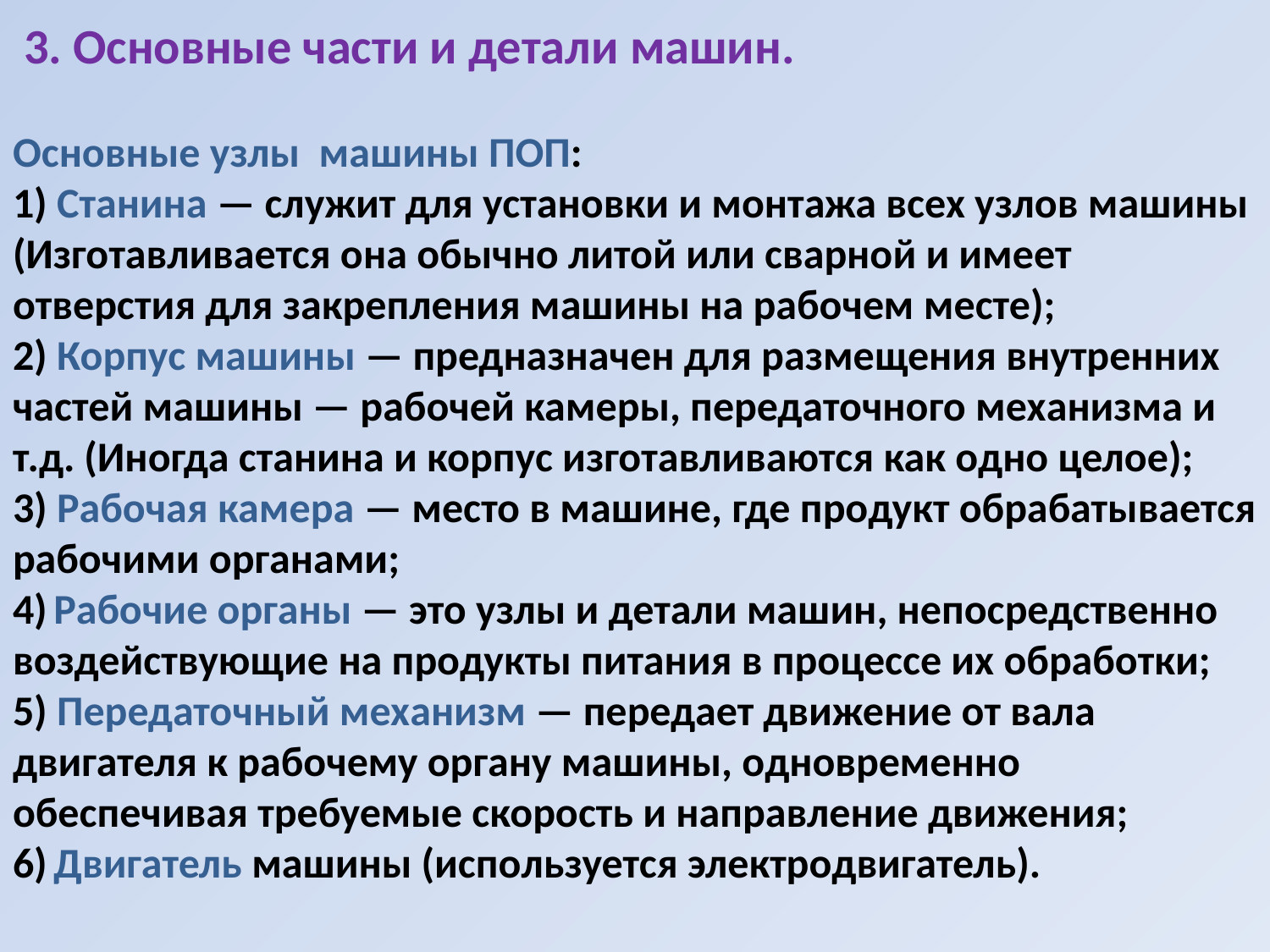

3. Основные части и детали машин.
Основные узлы  машины ПОП:
1) Станина — служит для установки и монтажа всех узлов машины (Изготавливается она обычно литой или сварной и имеет отверстия для закрепления машины на рабочем месте);
2) Корпус машины — предназначен для размещения внутренних частей машины — рабочей камеры, передаточного механизма и т.д. (Иногда станина и корпус изготавливаются как одно целое);
3) Рабочая камера — место в машине, где продукт обрабатывается рабочими органами;
4) Рабочие органы — это узлы и детали машин, непосредственно воздействующие на продукты питания в процессе их обработки;
5) Передаточный механизм — передает движение от вала двигателя к рабочему органу машины, одновременно обеспечивая требуемые скорость и направление движения;
6) Двигатель машины (используется электродвигатель).